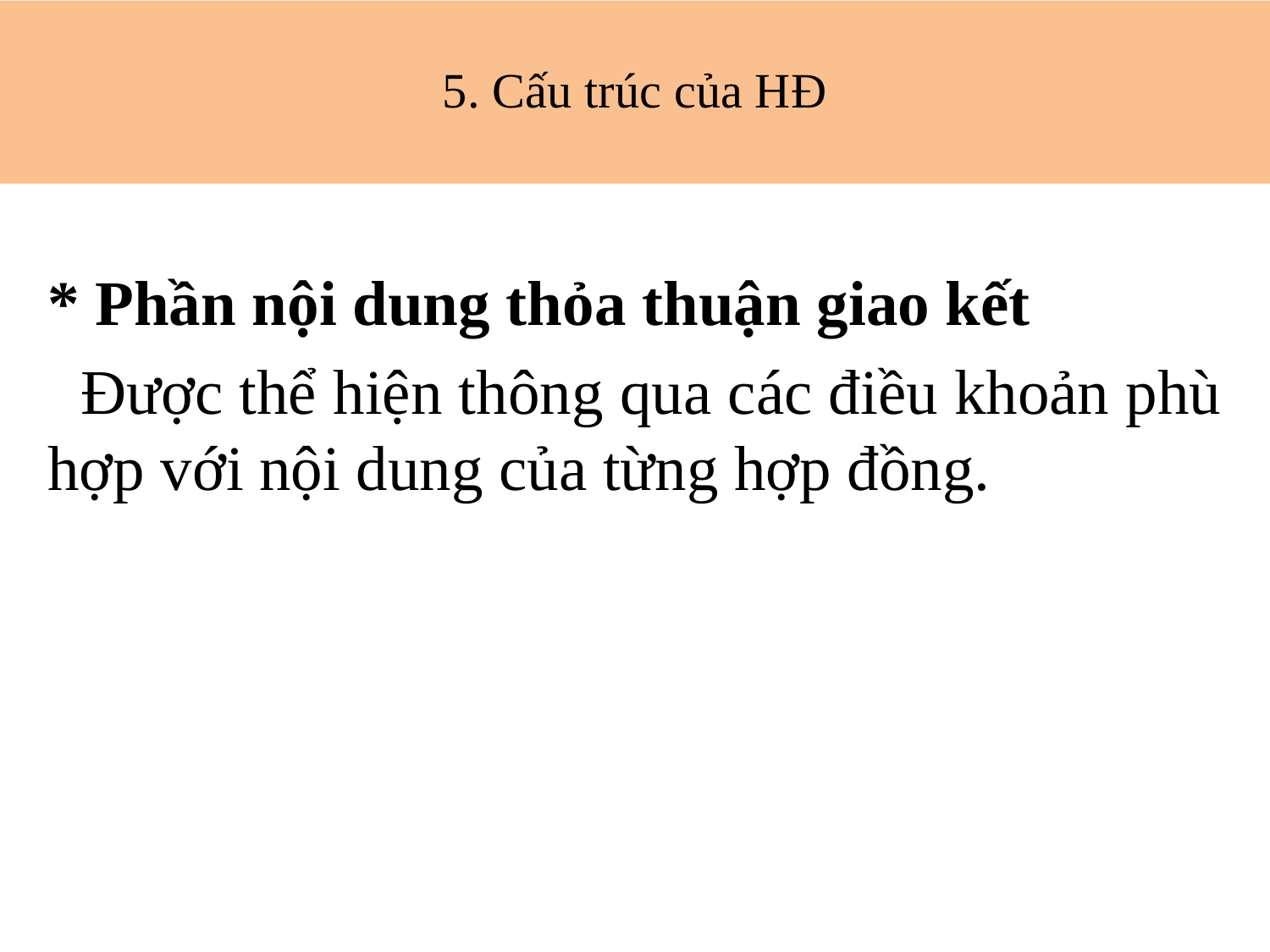

5. Cấu trúc của HĐ
# 5. Cấu trúc của HĐ
* Phần nội dung thỏa thuận giao kết
  Được thể hiện thông qua các điều khoản phù hợp với nội dung của từng hợp đồng.